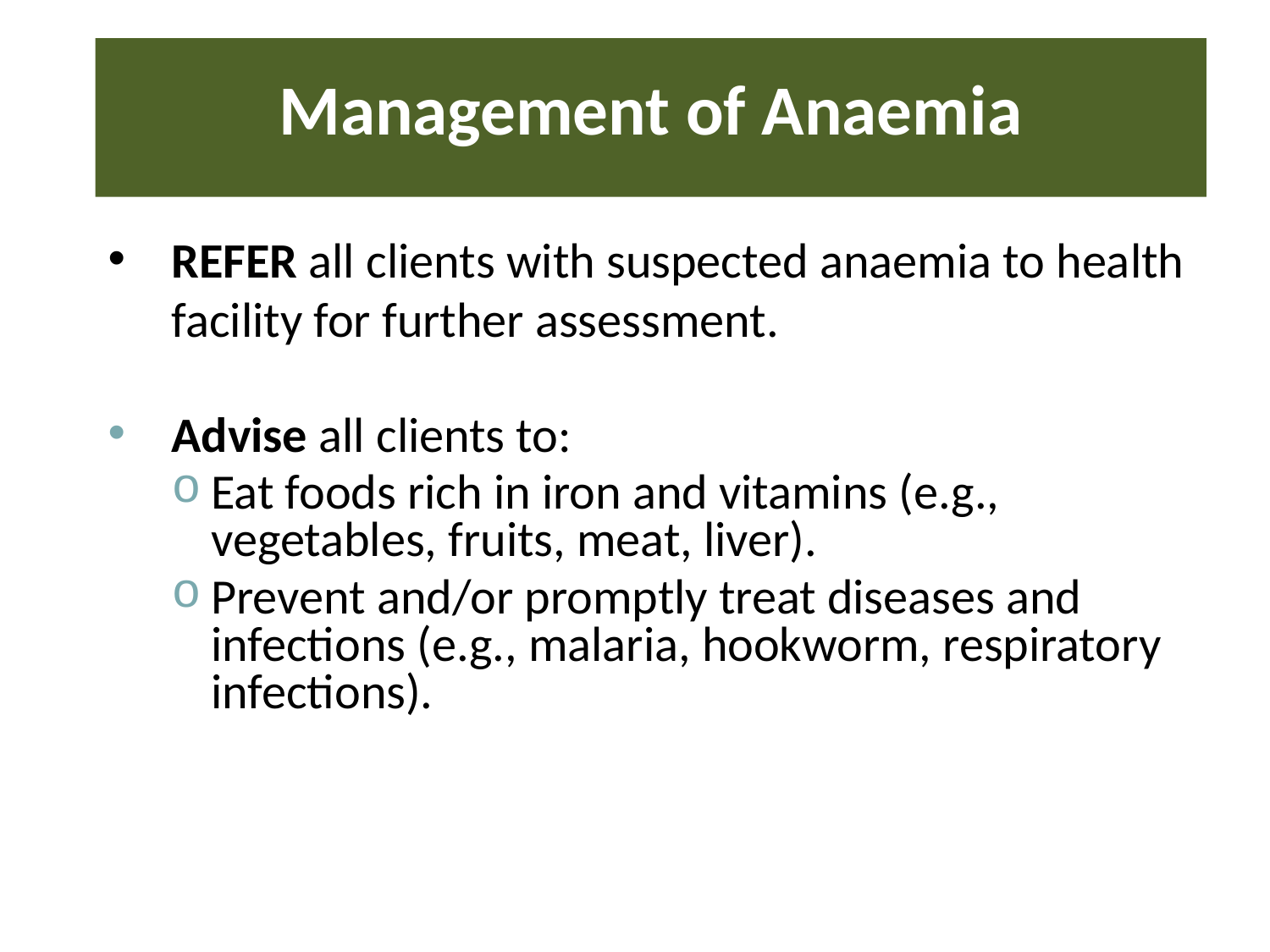

Management of Anaemia
REFER all clients with suspected anaemia to health facility for further assessment.

Advise all clients to:
Eat foods rich in iron and vitamins (e.g., vegetables, fruits, meat, liver).
Prevent and/or promptly treat diseases and infections (e.g., malaria, hookworm, respiratory infections).